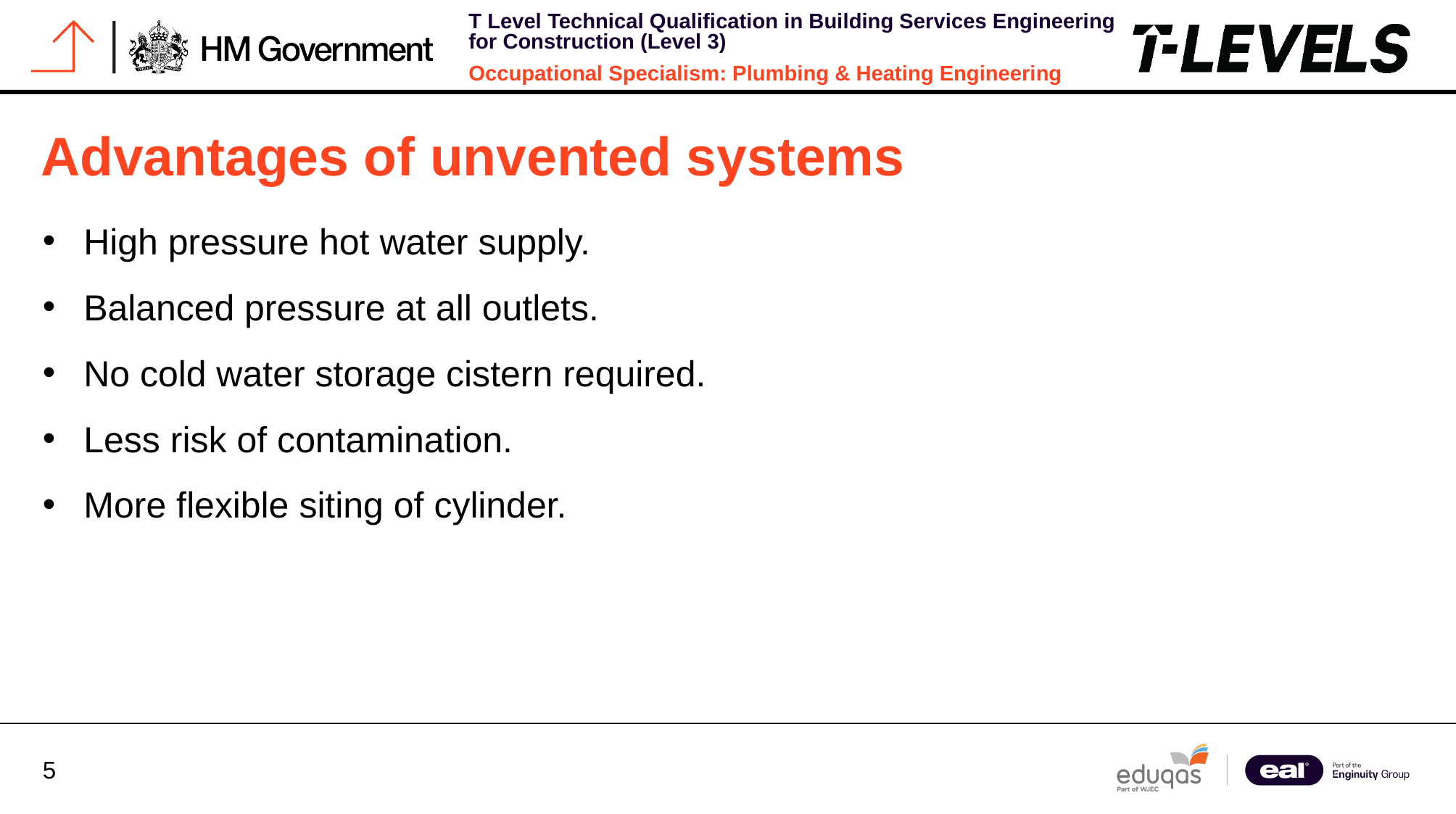

# Advantages of unvented systems
High pressure hot water supply.
Balanced pressure at all outlets.
No cold water storage cistern required.
Less risk of contamination.
More flexible siting of cylinder.